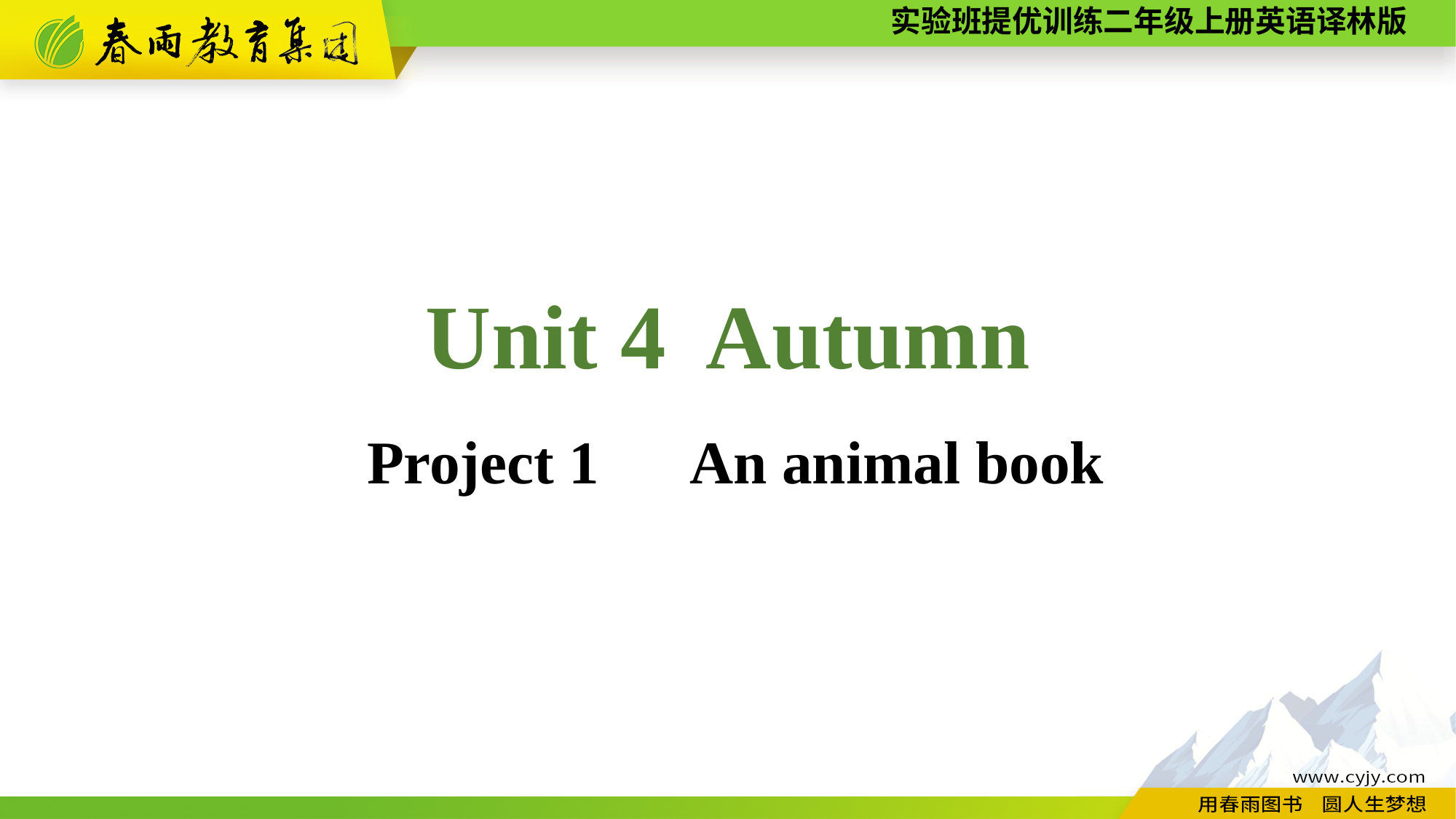

Unit 4  Autumn
 Project 1　An animal book